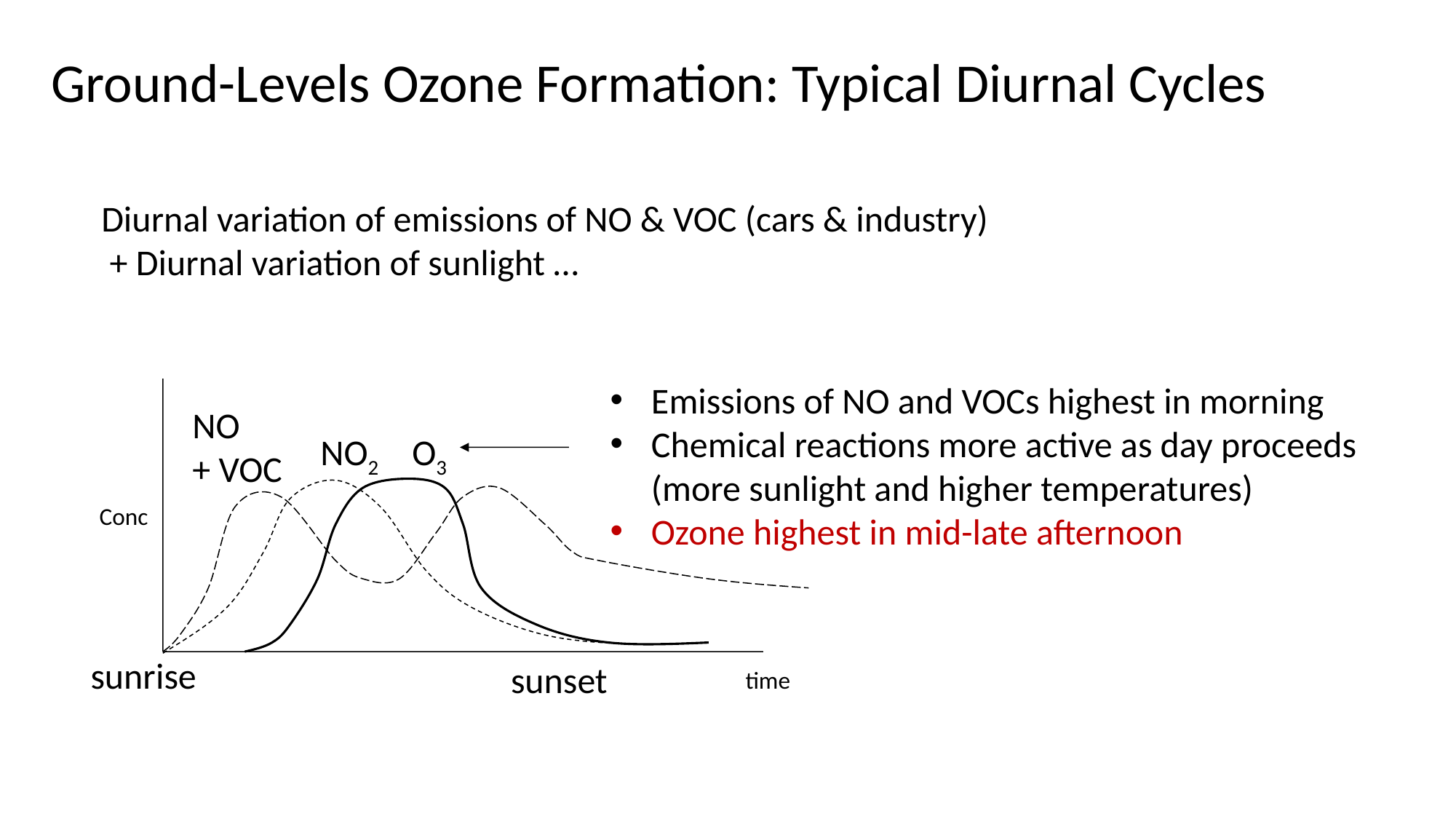

Ground-Levels Ozone Formation: Typical Diurnal Cycles
Diurnal variation of emissions of NO & VOC (cars & industry)
 + Diurnal variation of sunlight …
Emissions of NO and VOCs highest in morning
Chemical reactions more active as day proceeds (more sunlight and higher temperatures)
Ozone highest in mid-late afternoon

NO
+ VOC
NO2
O3

Conc
sunrise

sunset
time